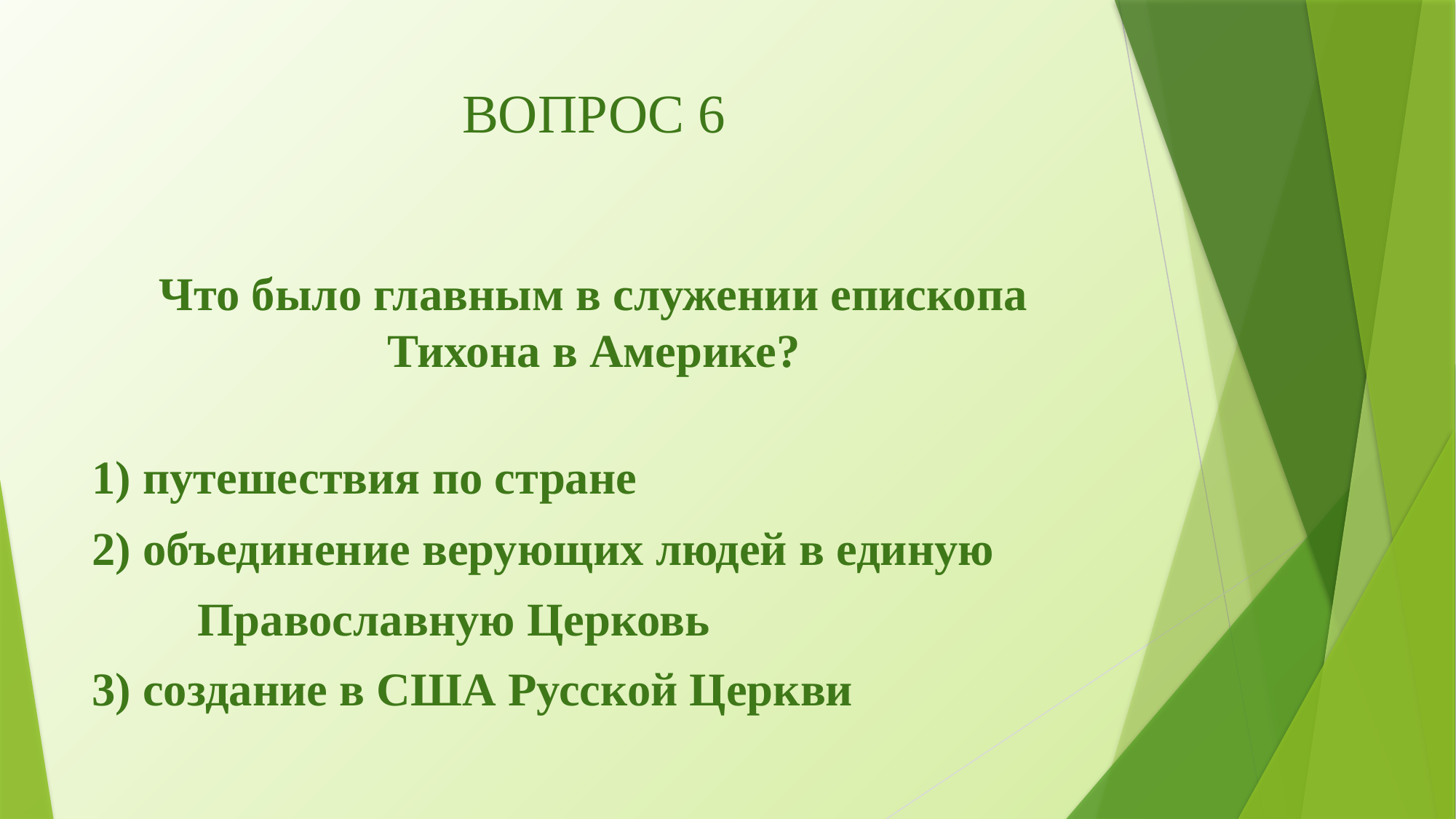

# ВОПРОС 6
Что было главным в служении епископа Тихона в Америке?

1) путешествия по стране
2) объединение верующих людей в единую
				Православную Церковь
3) создание в США Русской Церкви